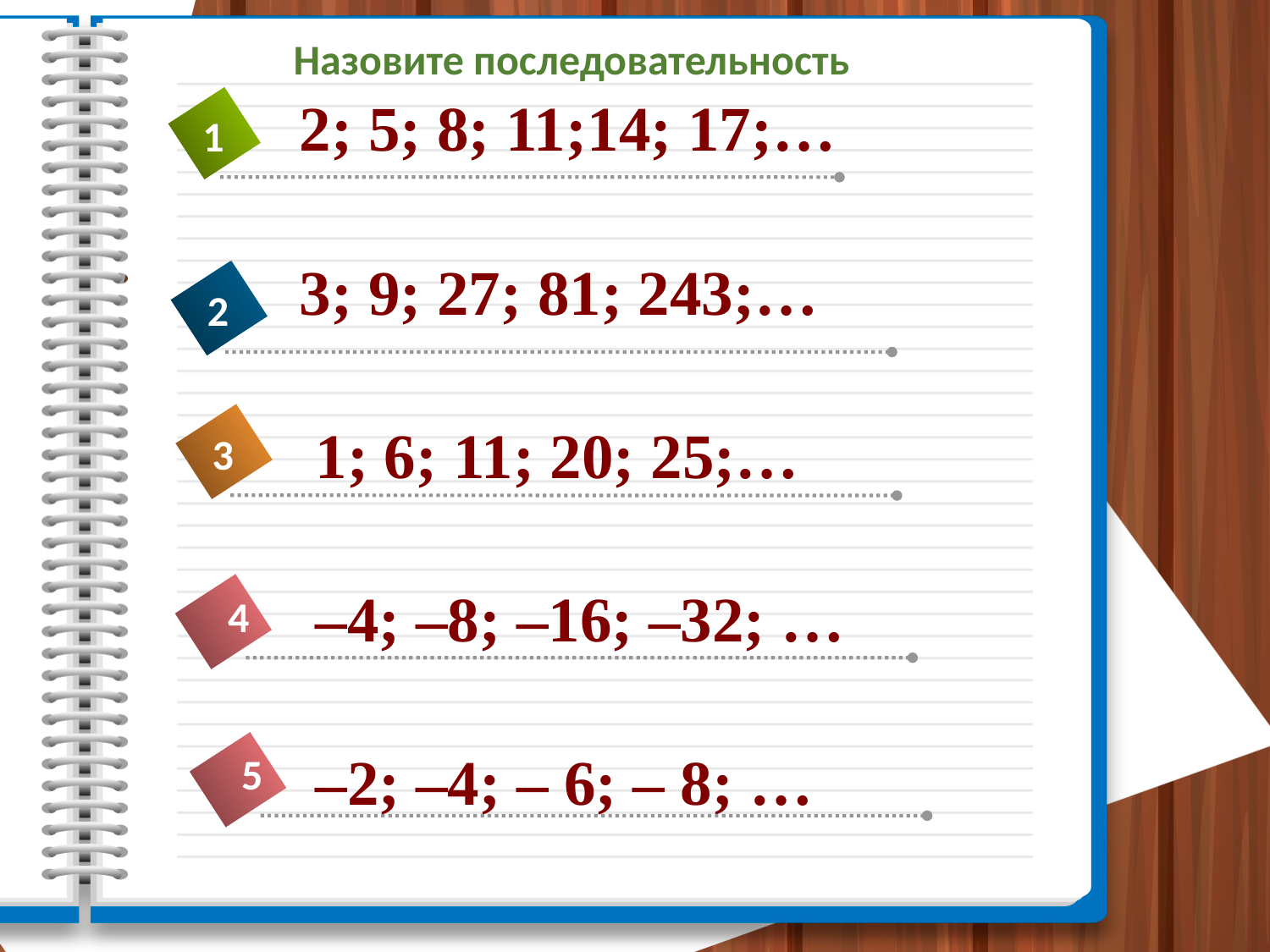

Назовите последовательность
2; 5; 8; 11;14; 17;…

3; 9; 27; 81; 243;…

 1; 6; 11; 20; 25;…

 –4; –8; –16; –32; …

 –2; –4; – 6; – 8; …

1

2

3

4

5